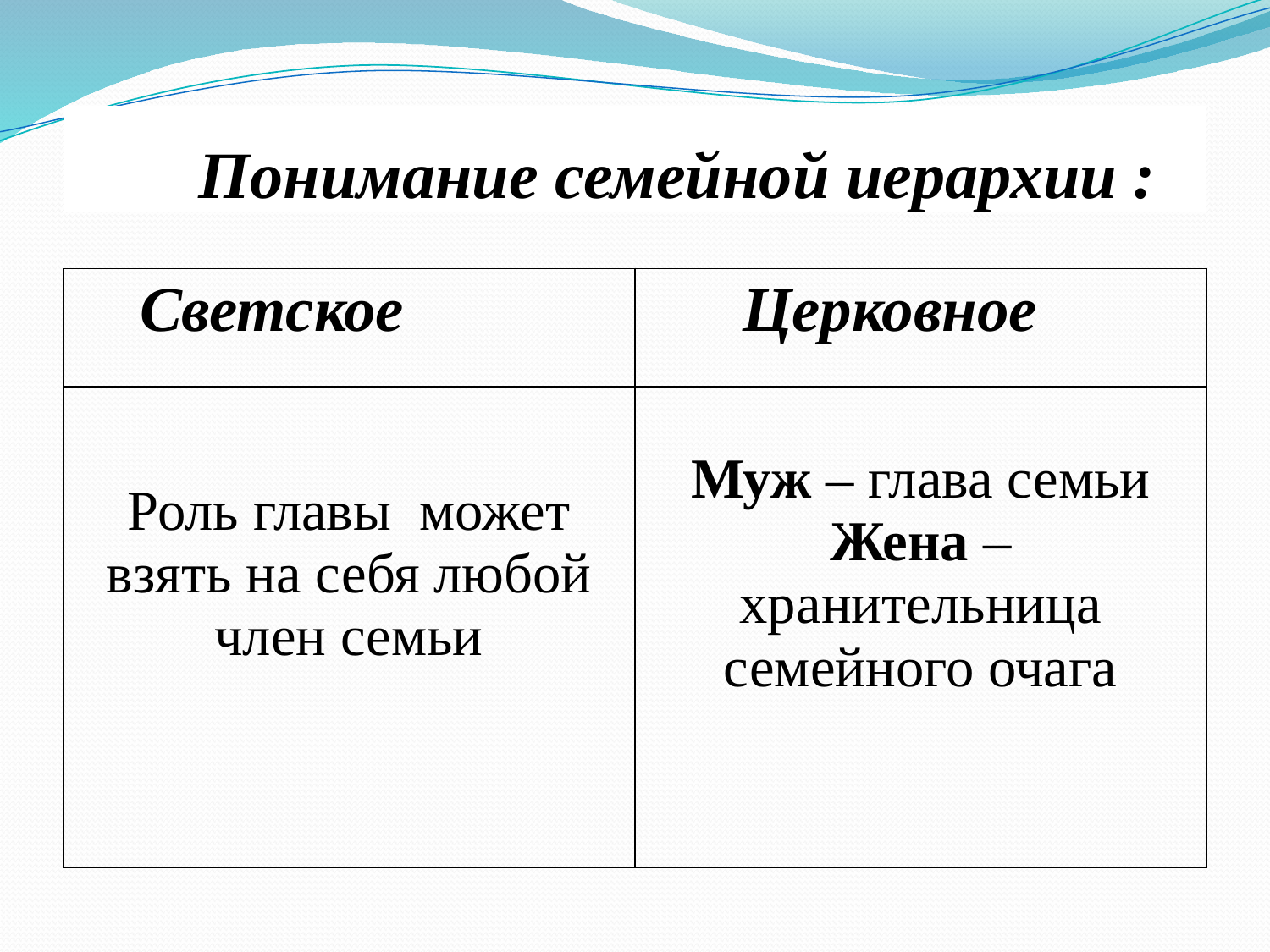

# Понимание семейной иерархии :
| Светское | Церковное |
| --- | --- |
| Роль главы может взять на себя любой член семьи | Муж – глава семьи Жена – хранительница семейного очага |